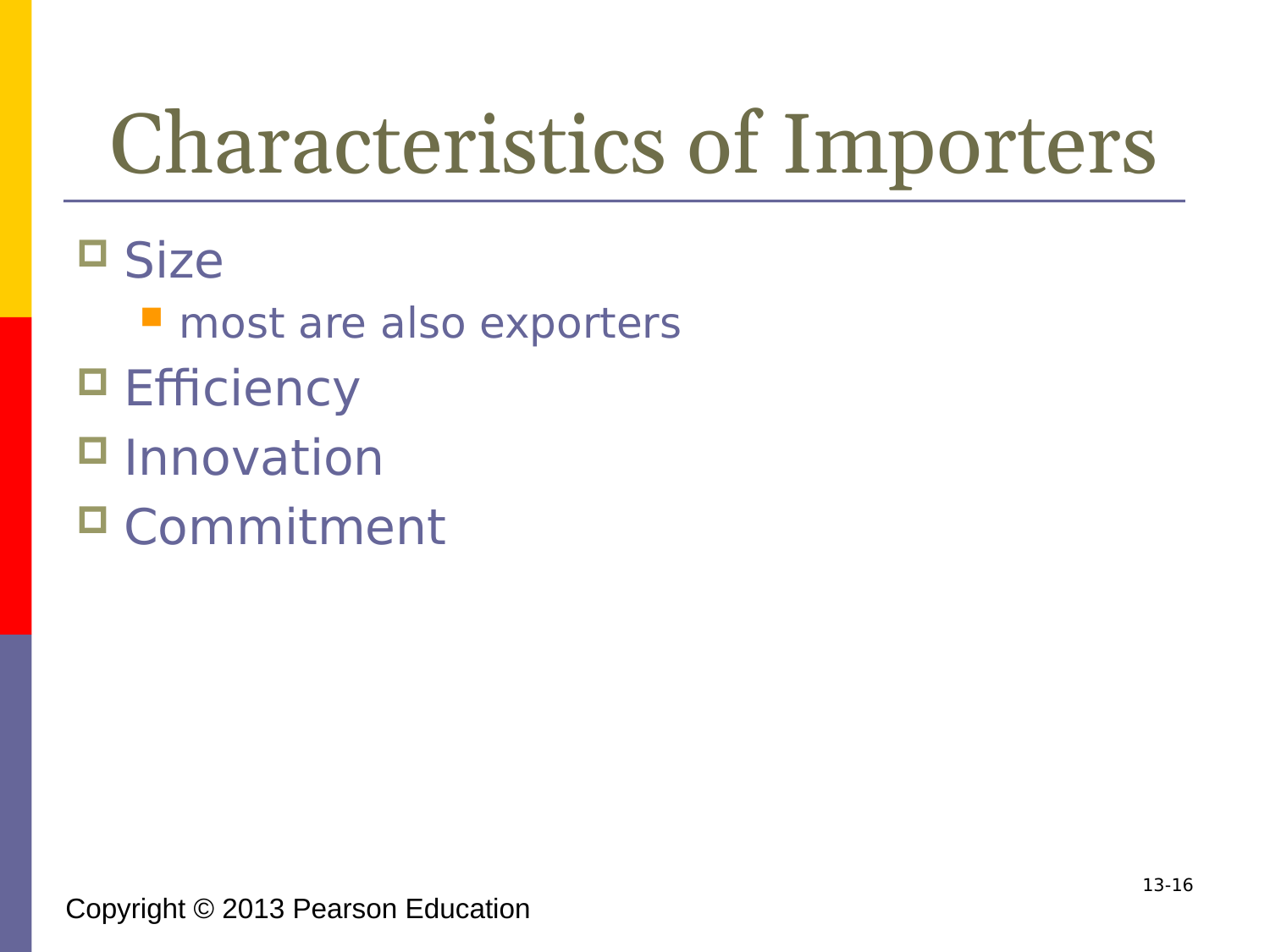

# Characteristics of Importers
Size
most are also exporters
Efficiency
Innovation
Commitment

13-16